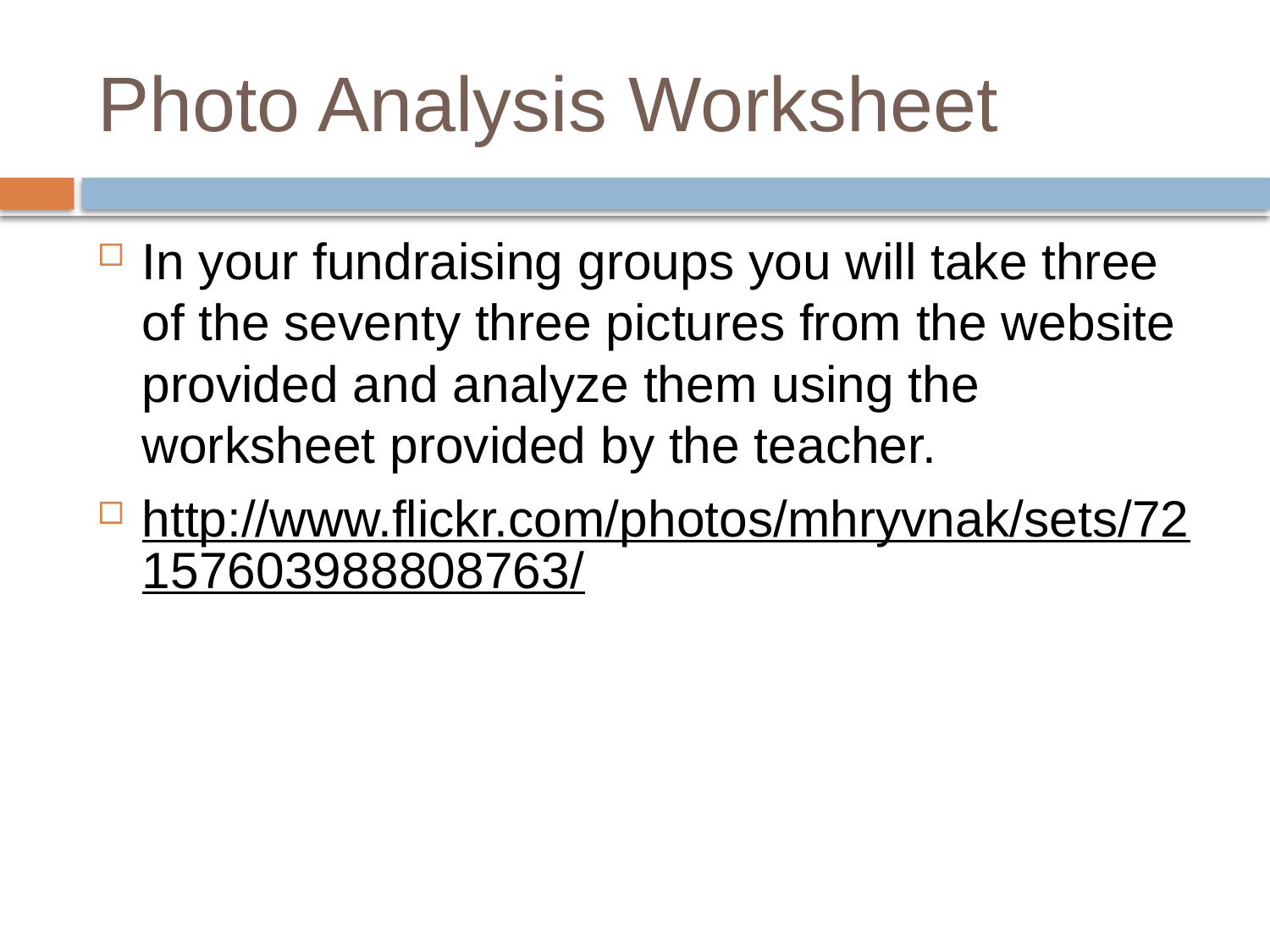

# Photo Analysis Worksheet
In your fundraising groups you will take three of the seventy three pictures from the website provided and analyze them using the worksheet provided by the teacher.
http://www.flickr.com/photos/mhryvnak/sets/72157603988808763/